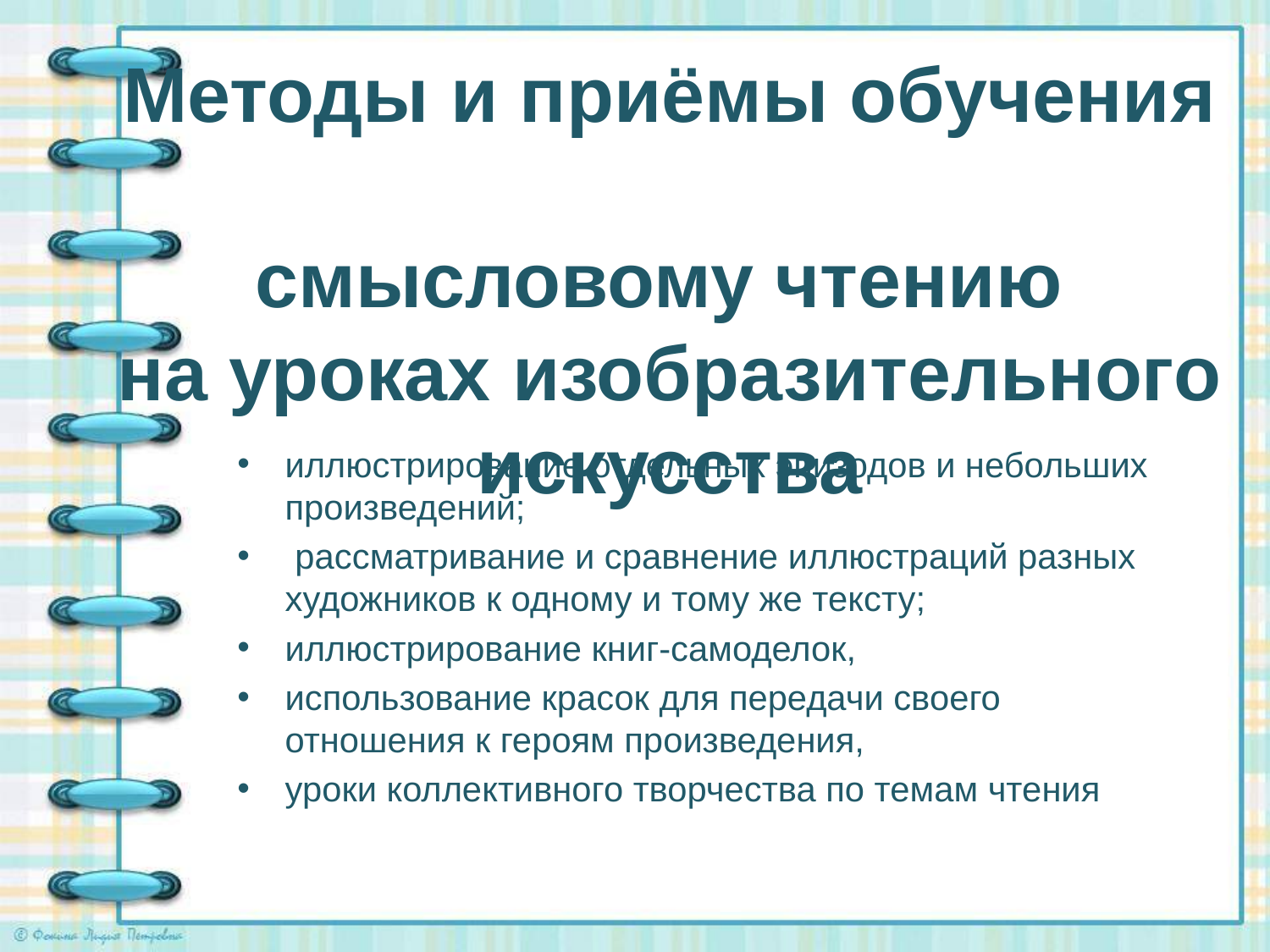

# Методы и приёмы обучения смысловому чтению на уроках изобразительного искусства
иллюстрирование отдельных эпизодов и небольших произведений;
 рассматривание и сравнение иллюстраций разных художников к одному и тому же тексту;
иллюстрирование книг-самоделок,
использование красок для передачи своего отношения к героям произведения,
уроки коллективного творчества по темам чтения